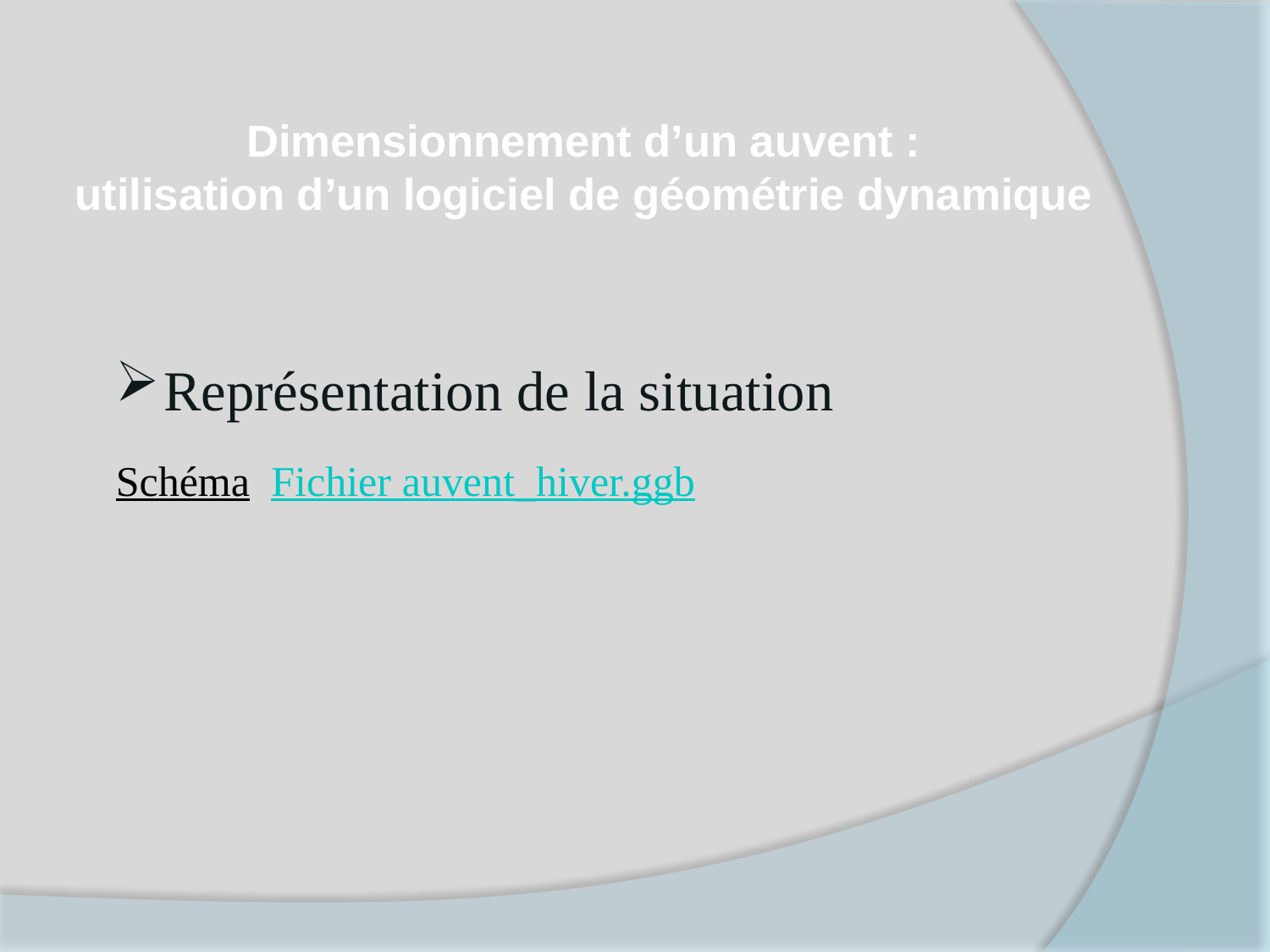

# Dimensionnement d’un auvent : utilisation d’un logiciel de géométrie dynamique
Représentation de la situation
Schéma  Fichier auvent_hiver.ggb